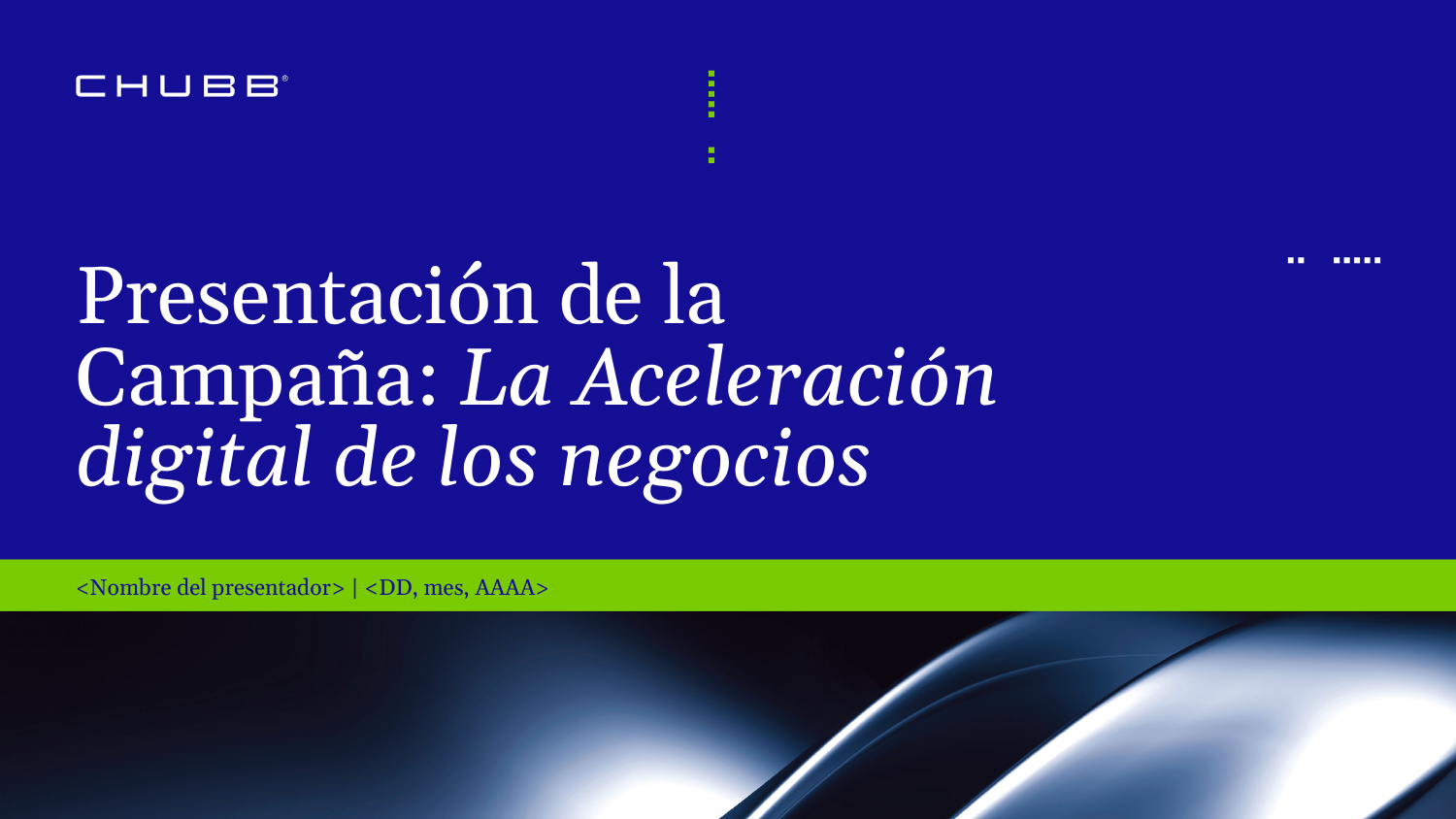

Presentación de la
Campaña: La Aceleración digital de los negocios
<Nombre del presentador> | <DD, mes, AAAA>